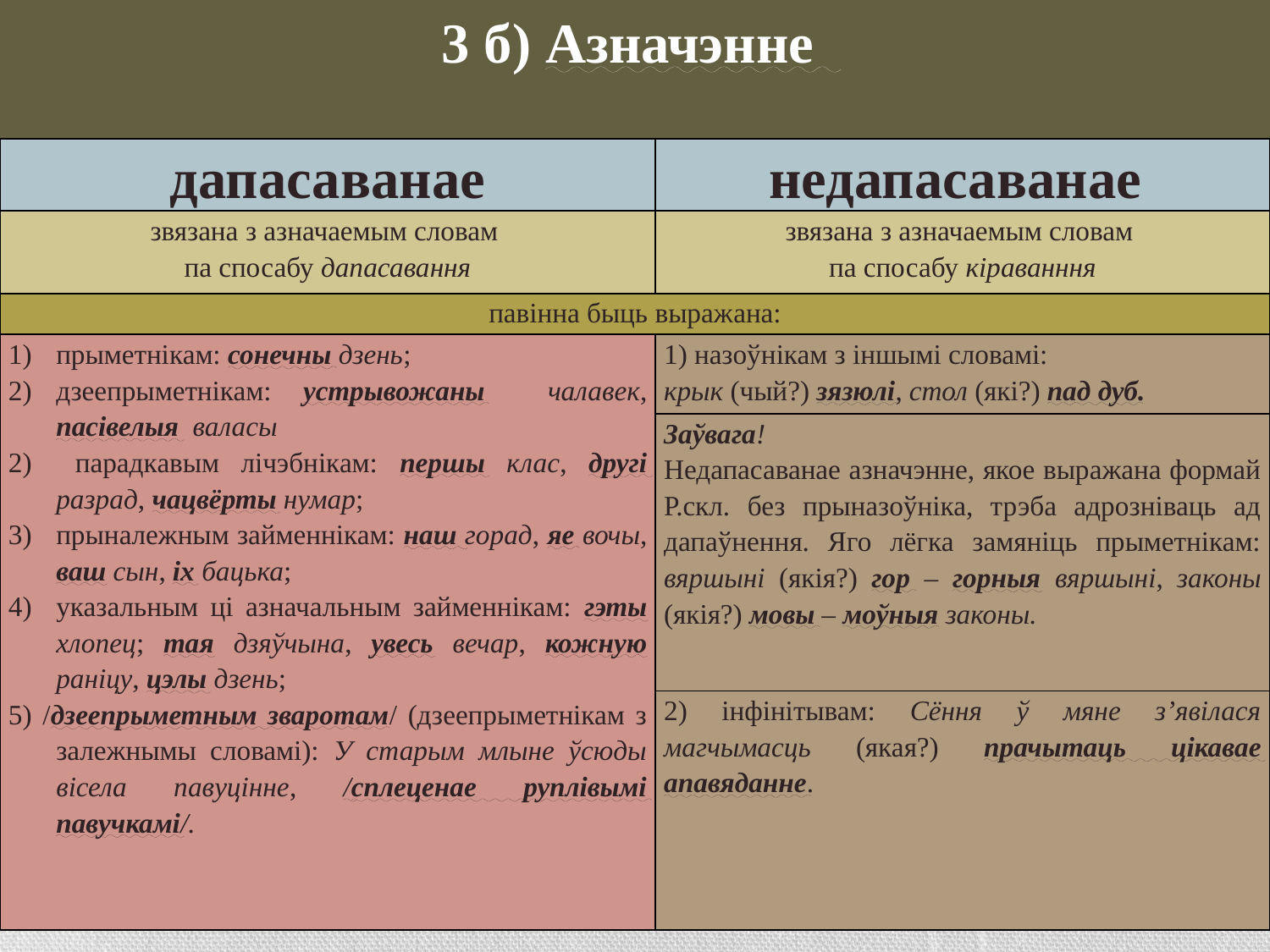

# 3 б) Азначэнне
| дапасаванае | недапасаванае |
| --- | --- |
| звязана з азначаемым словам па спосабу дапасавання | звязана з азначаемым словам па спосабу кіраванння |
| павінна быць выражана: |  |
| прыметнікам: сонечны дзень; дзеепрыметнікам: устрывожаны чалавек, пасівелыя валасы 2) парадкавым лічэбнікам: першы клас, другі разрад, чацвёрты нумар; прыналежным займеннікам: наш горад, яе вочы, ваш сын, іх бацька; указальным ці азначальным займеннікам: гэты хлопец; тая дзяўчына, увесь вечар, кожную раніцу, цэлы дзень; 5) /дзеепрыметным зваротам/ (дзеепрыметнікам з залежнымы словамі): У старым млыне ўсюды вісела павуцінне, /сплеценае руплівымі павучкамі/. | 1) назоўнікам з іншымі словамі: крык (чый?) зязюлі, стол (які?) пад дуб. |
|  | Заўвага! Недапасаванае азначэнне, якое выражана формай Р.скл. без прыназоўніка, трэба адрозніваць ад дапаўнення. Яго лёгка замяніць прыметнікам: вяршыні (якія?) гор – горныя вяршыні, законы (якія?) мовы – моўныя законы. |
|  | 2) інфінітывам: Сёння ў мяне з’явілася магчымасць (якая?) прачытаць цікавае апавяданне. |